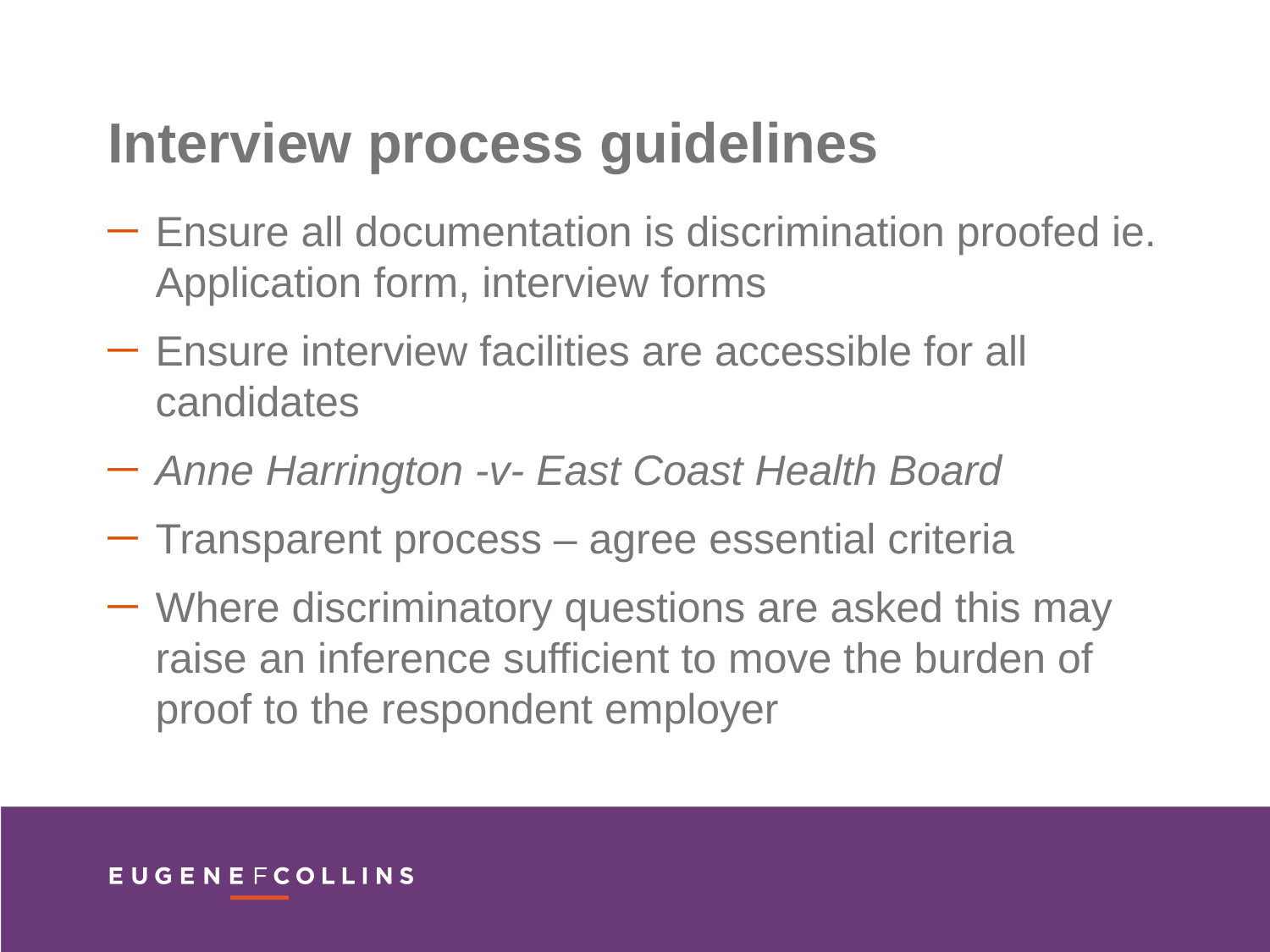

Interview process guidelines
Ensure all documentation is discrimination proofed ie. Application form, interview forms
Ensure interview facilities are accessible for all candidates
Anne Harrington -v- East Coast Health Board
Transparent process – agree essential criteria
Where discriminatory questions are asked this may raise an inference sufficient to move the burden of proof to the respondent employer